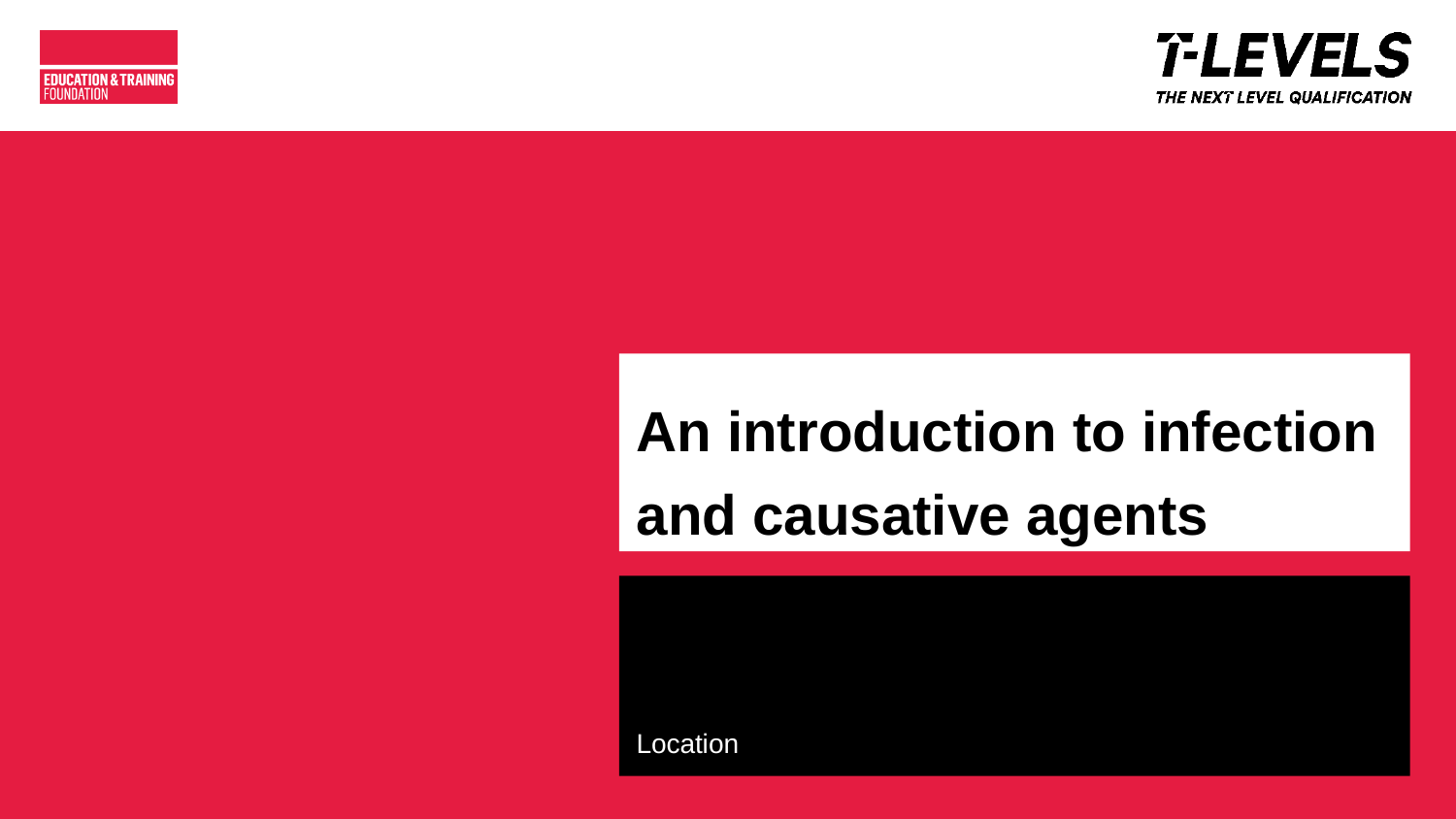

# An introduction to infection and causative agents

Location